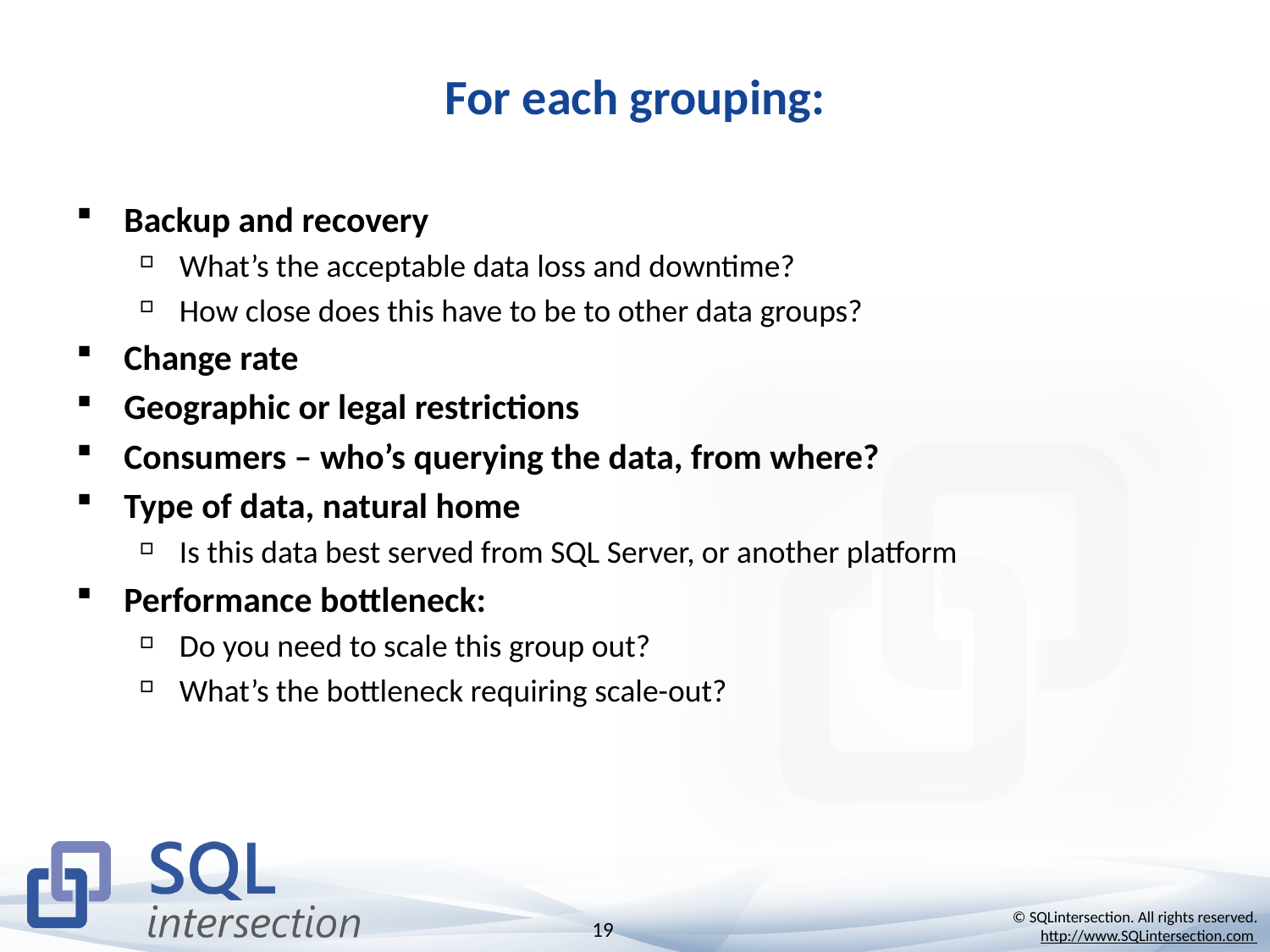

# For each grouping:
Backup and recovery
What’s the acceptable data loss and downtime?
How close does this have to be to other data groups?
Change rate
Geographic or legal restrictions
Consumers – who’s querying the data, from where?
Type of data, natural home
Is this data best served from SQL Server, or another platform
Performance bottleneck:
Do you need to scale this group out?
What’s the bottleneck requiring scale-out?